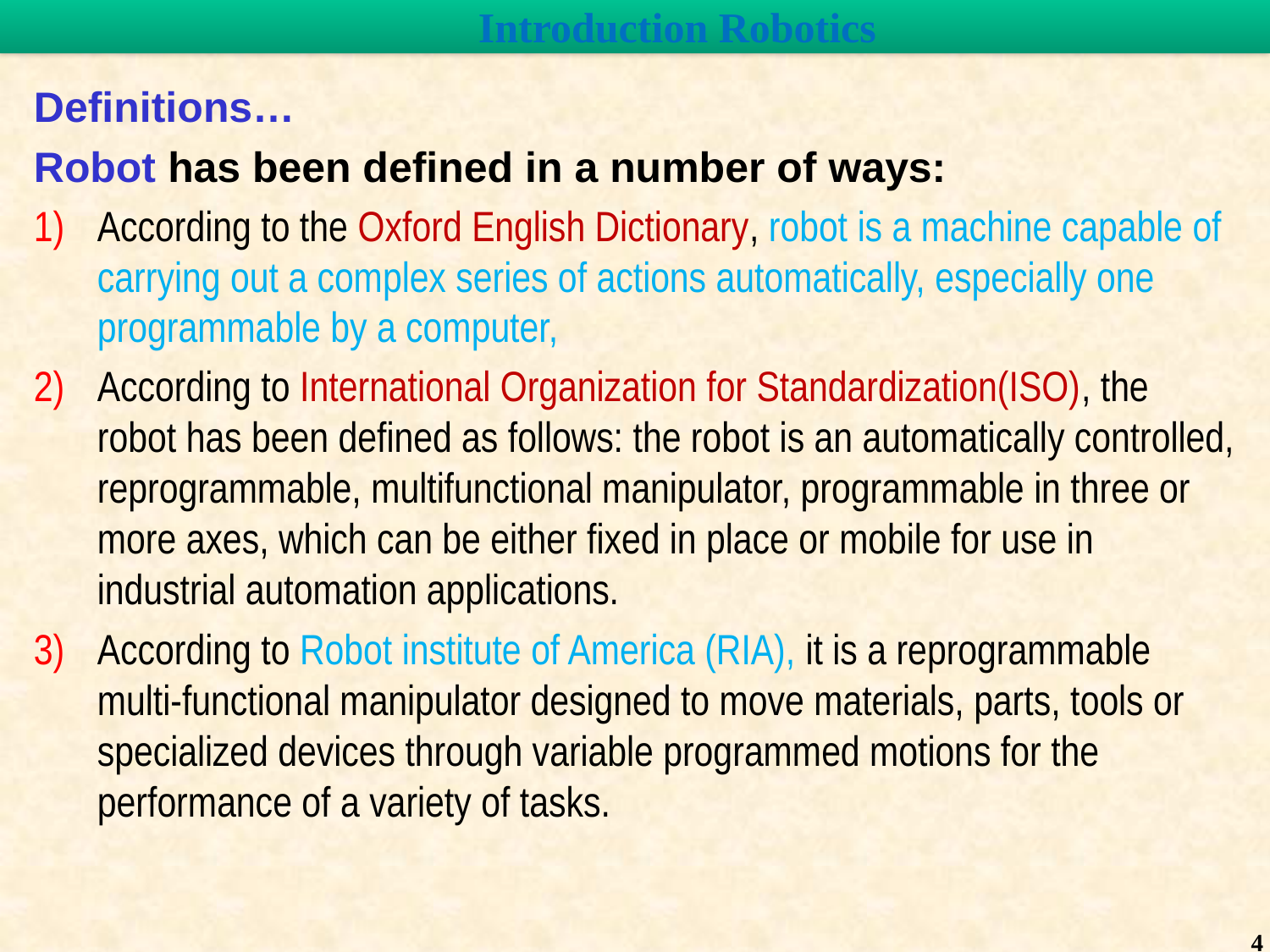

# Introduction Robotics
Definitions…
Robot has been defined in a number of ways:
According to the Oxford English Dictionary, robot is a machine capable of carrying out a complex series of actions automatically, especially one programmable by a computer,
According to International Organization for Standardization(ISO), the robot has been defined as follows: the robot is an automatically controlled, reprogrammable, multifunctional manipulator, programmable in three or more axes, which can be either fixed in place or mobile for use in industrial automation applications.
According to Robot institute of America (RIA), it is a reprogrammable multi-functional manipulator designed to move materials, parts, tools or specialized devices through variable programmed motions for the performance of a variety of tasks.

4